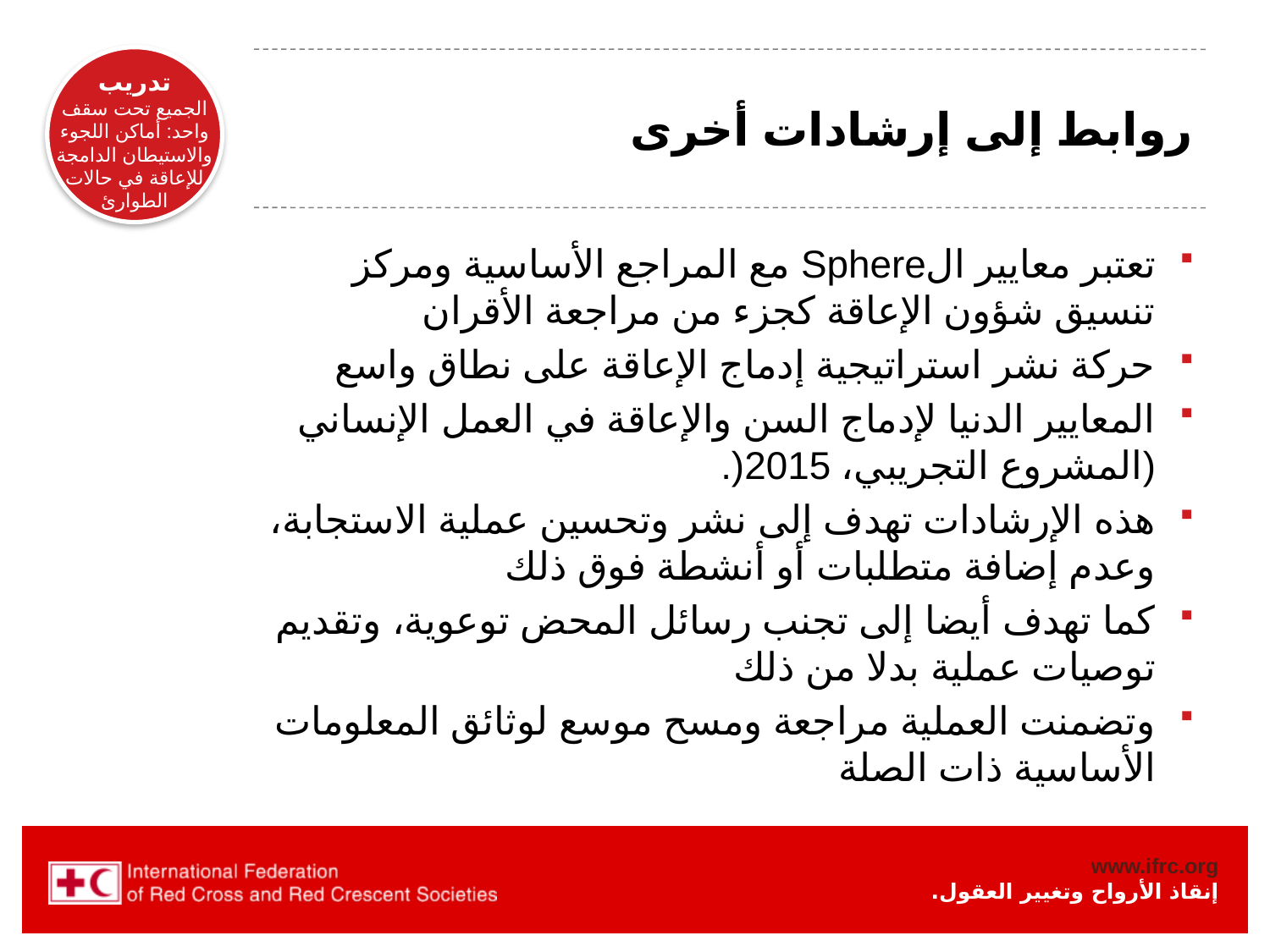

# روابط إلى إرشادات أخرى
تعتبر معايير الSphere مع المراجع الأساسية ومركز تنسيق شؤون الإعاقة كجزء من مراجعة الأقران
حركة نشر استراتيجية إدماج الإعاقة على نطاق واسع
المعايير الدنيا لإدماج السن والإعاقة في العمل الإنساني (المشروع التجريبي، 2015(.
هذه الإرشادات تهدف إلى نشر وتحسين عملية الاستجابة، وعدم إضافة متطلبات أو أنشطة فوق ذلك
كما تهدف أيضا إلى تجنب رسائل المحض توعوية، وتقديم توصيات عملية بدلا من ذلك
وتضمنت العملية مراجعة ومسح موسع لوثائق المعلومات الأساسية ذات الصلة